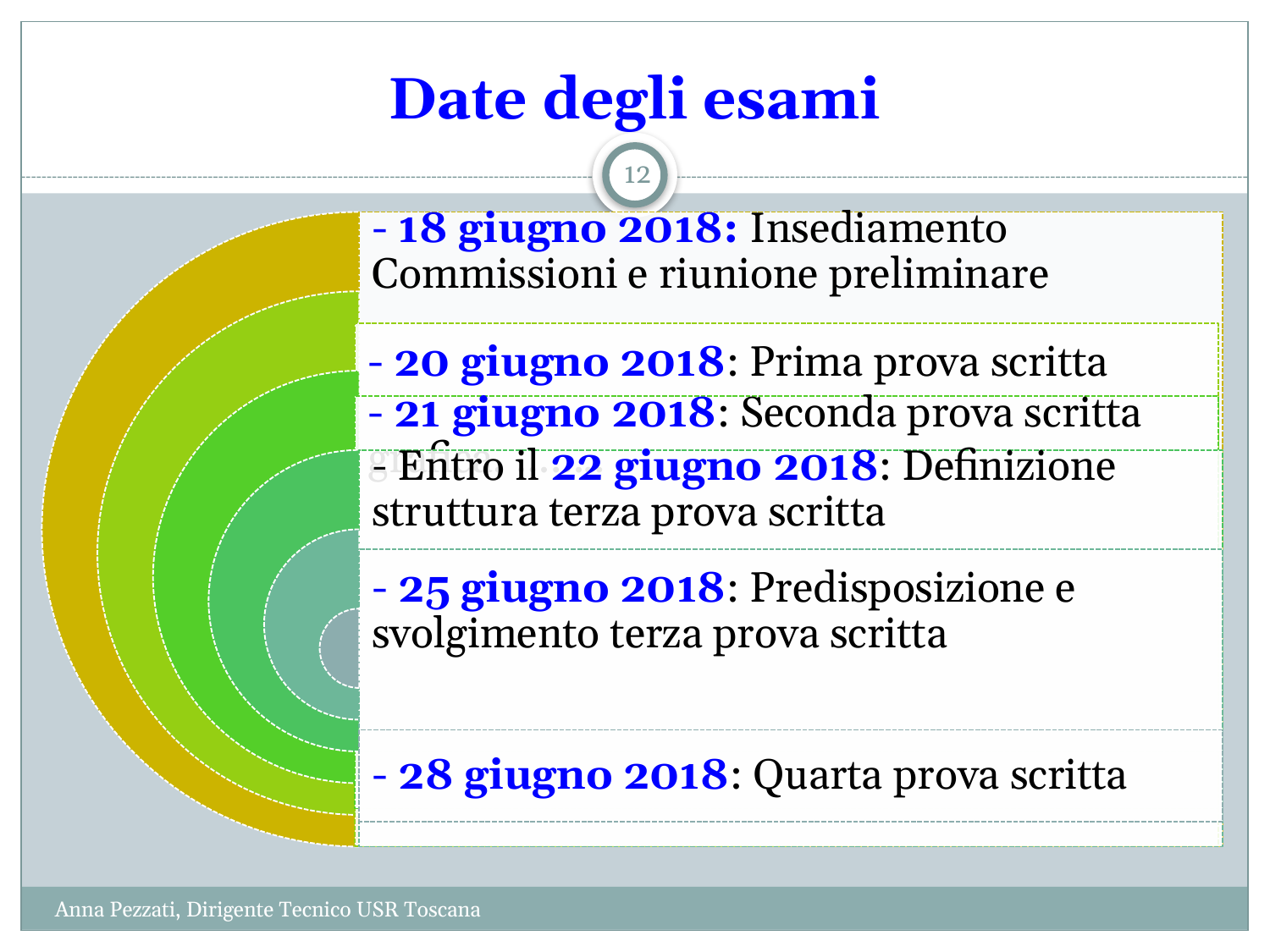

# Date degli esami
12
- 18 giugno 2018: Insediamento Commissioni e riunione preliminare
- 20 giugno 2018: Prima prova scritta
- 21 giugno 2018: Seconda prova scritta grafica, ……..
- Entro il 22 giugno 2018: Definizione struttura terza prova scritta
- 25 giugno 2018: Predisposizione e   svolgimento terza prova scritta
- 28 giugno 2018: Quarta prova scritta
Anna Pezzati, Dirigente Tecnico USR Toscana